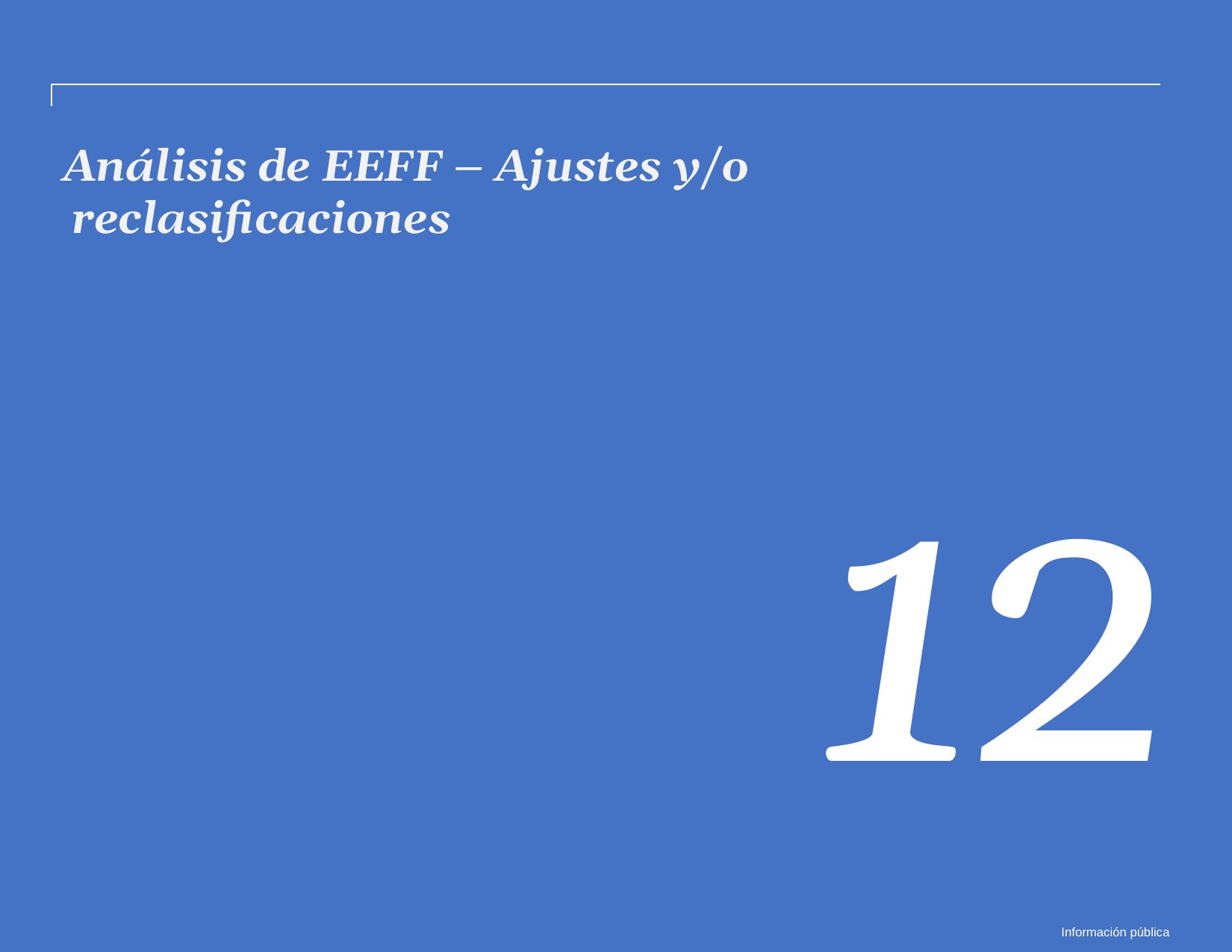

Análisis de EEFF – Ajustes y/o reclasificaciones
12